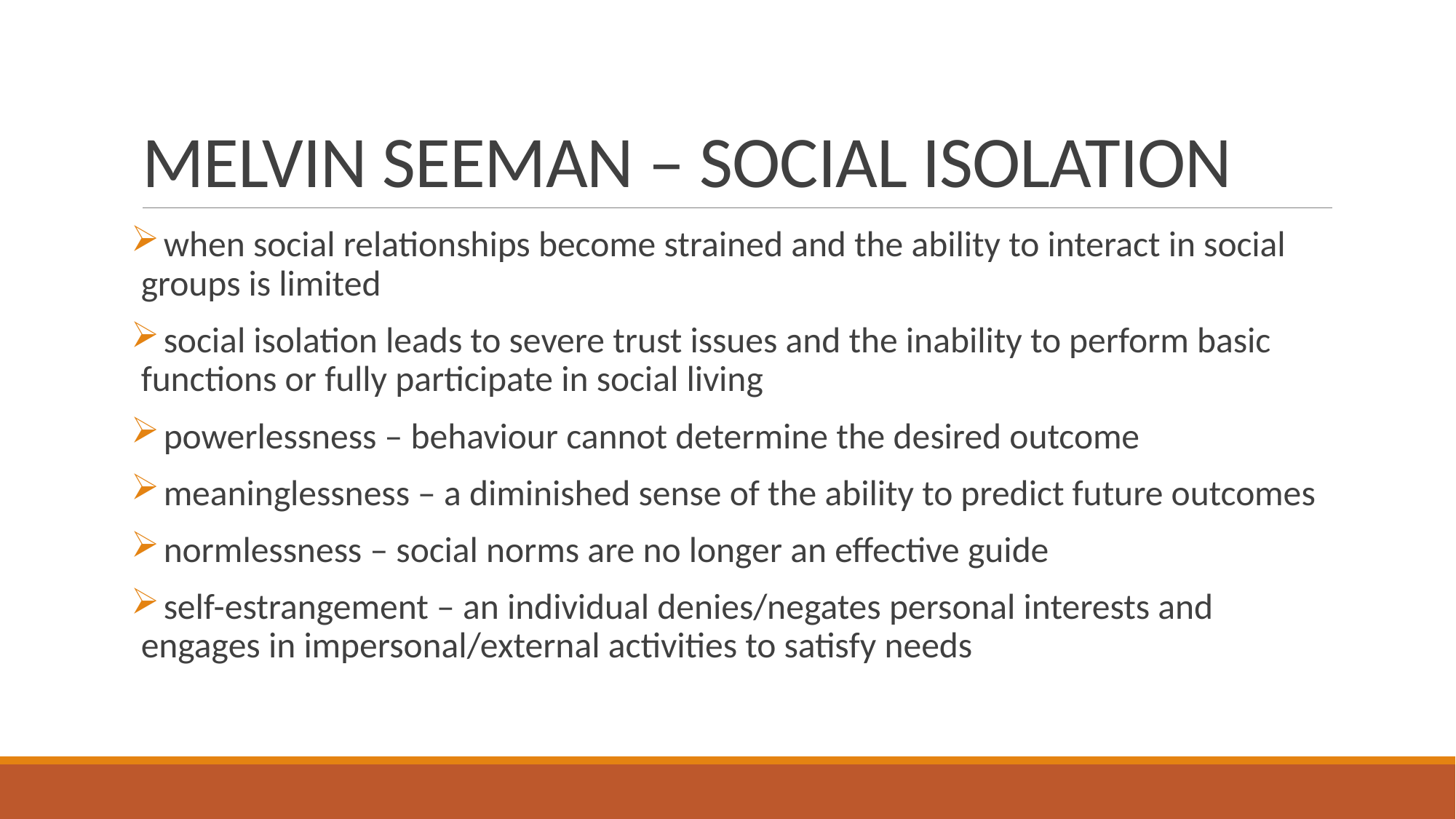

# MELVIN SEEMAN – SOCIAL ISOLATION
 when social relationships become strained and the ability to interact in social groups is limited
 social isolation leads to severe trust issues and the inability to perform basic functions or fully participate in social living
 powerlessness – behaviour cannot determine the desired outcome
 meaninglessness – a diminished sense of the ability to predict future outcomes
 normlessness – social norms are no longer an effective guide
 self-estrangement – an individual denies/negates personal interests and engages in impersonal/external activities to satisfy needs